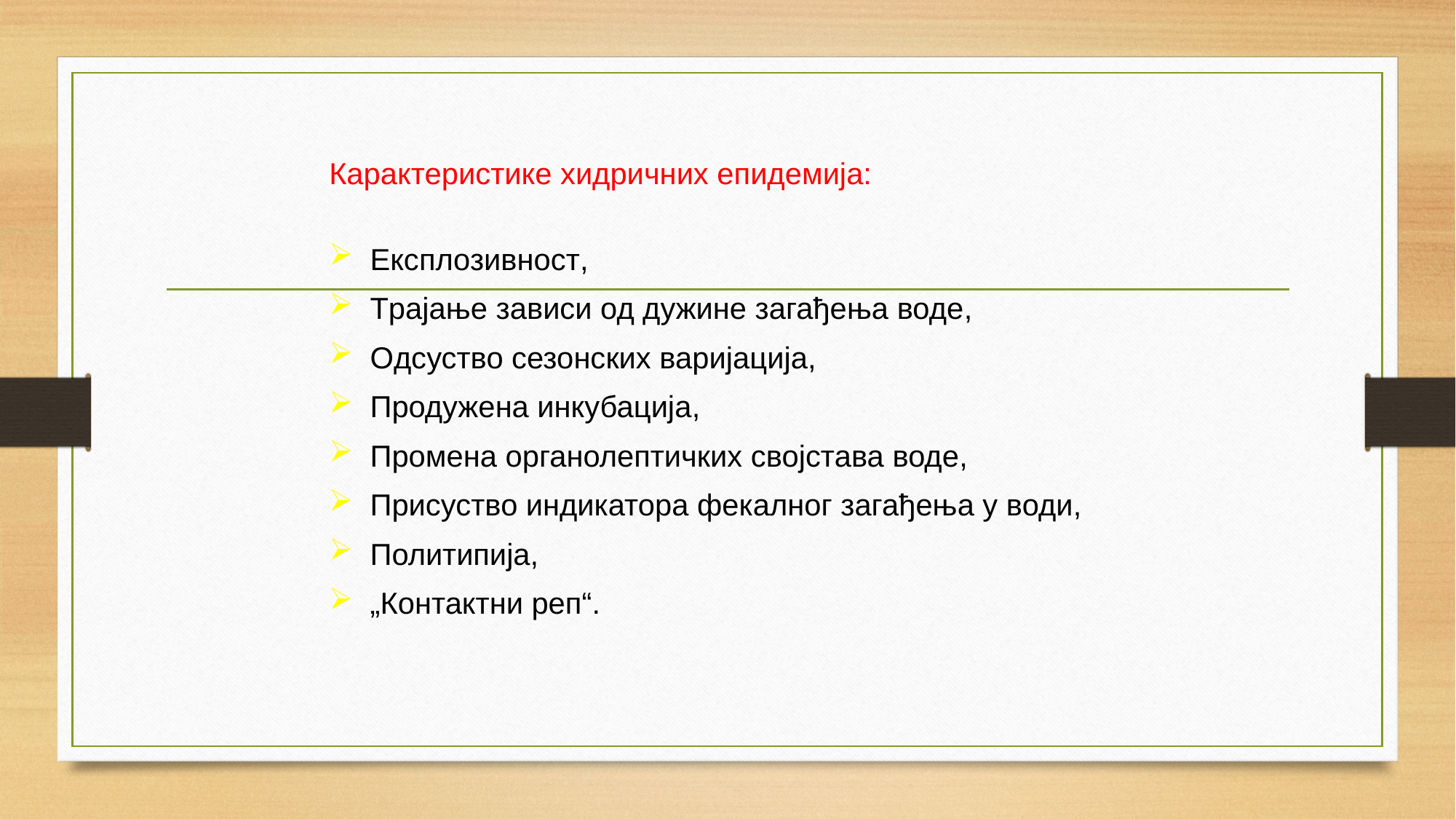

Карактеристике хидричних епидемија:
Експлозивност,
Трајање зависи од дужине загађења воде,
Одсуство сезонских варијација,
Продужена инкубација,
Промена органолептичких својстава воде,
Присуство индикатора фекалног загађења у води,
Политипија,
„Контактни реп“.